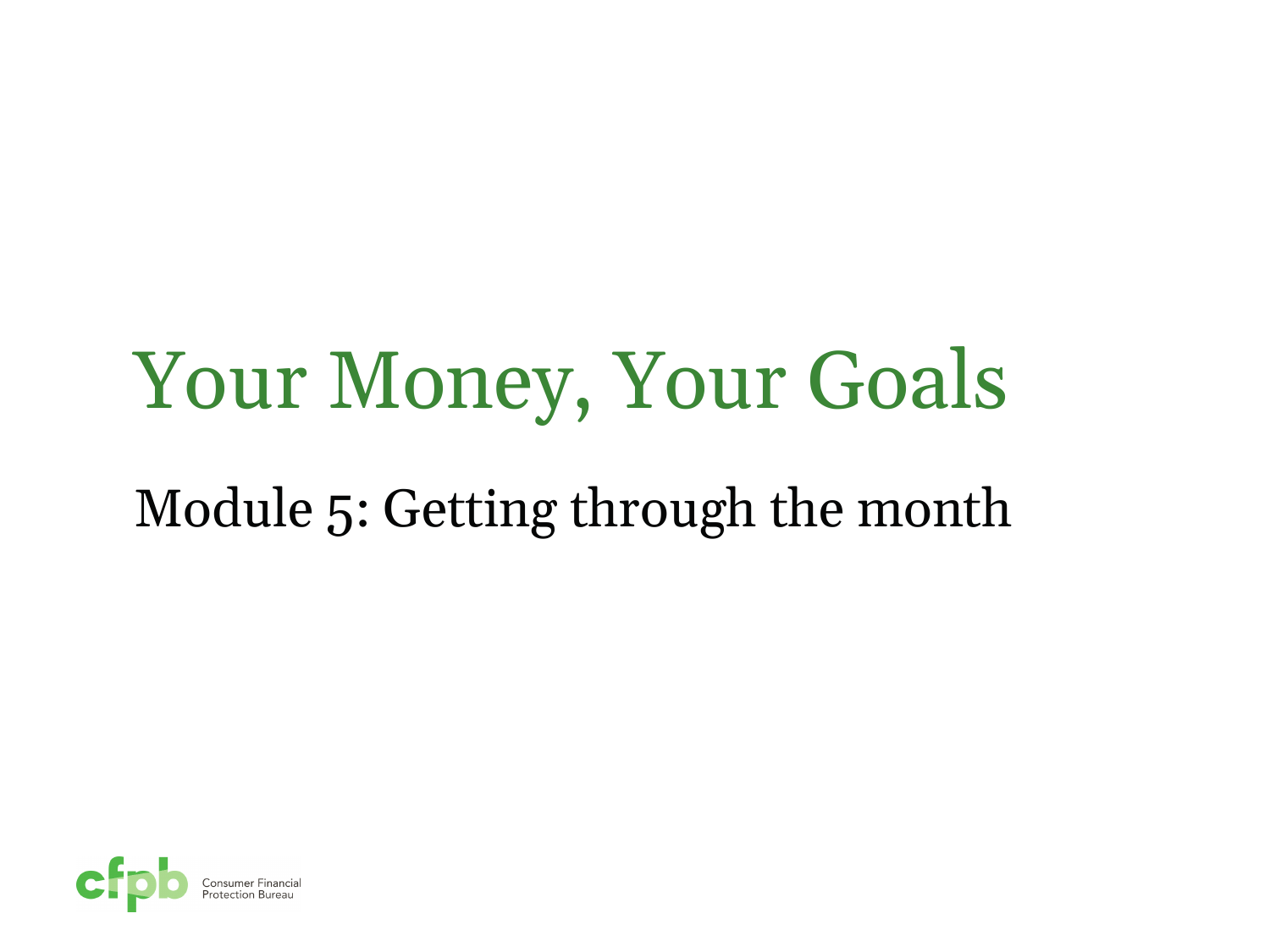

# Your Money, Your Goals
Module 5: Getting through the month